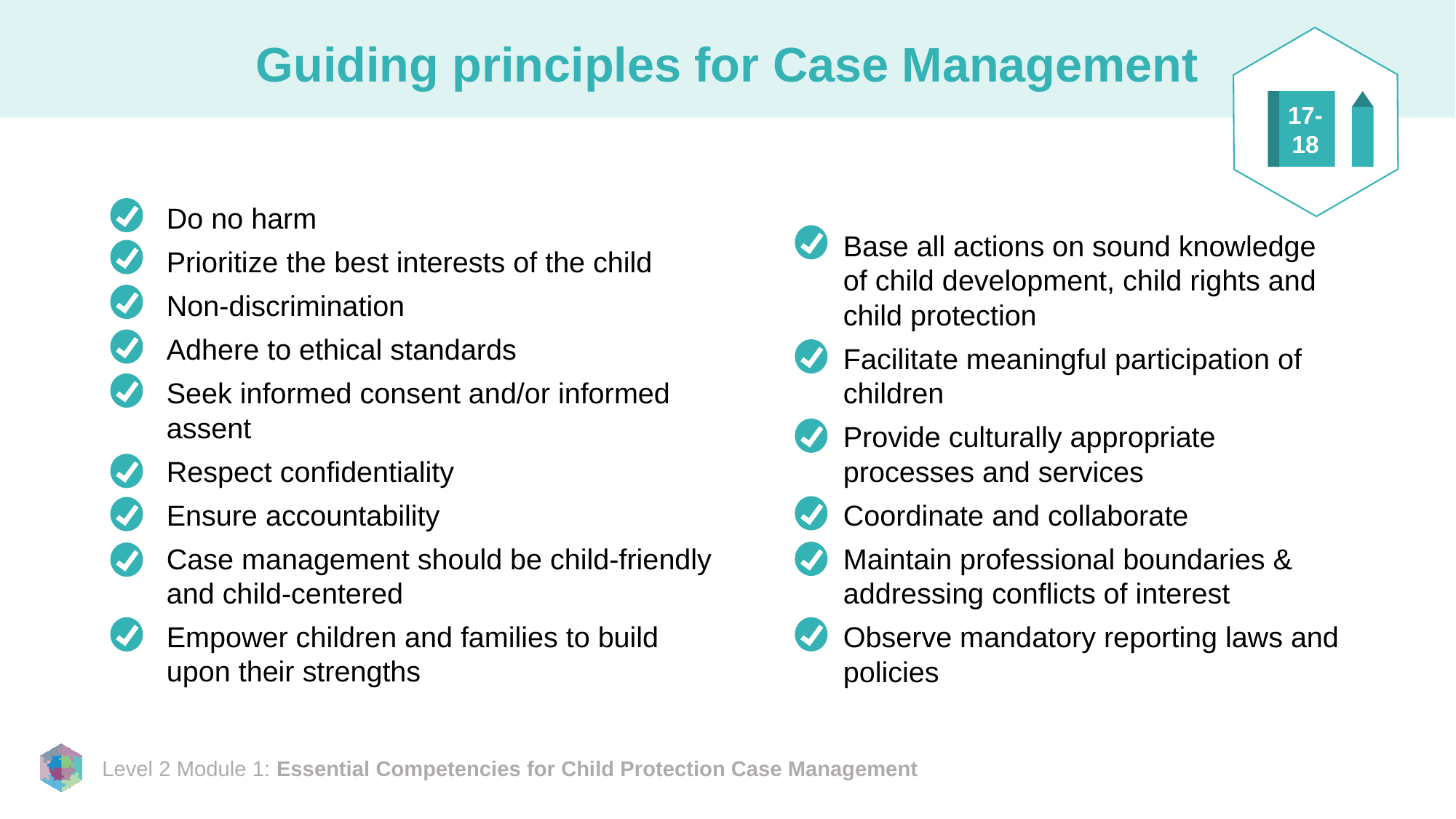

# Guiding principles for Case Management

17-18

Do no harm
Prioritize the best interests of the child
Non-discrimination
Adhere to ethical standards
Seek informed consent and/or informed assent
Respect confidentiality
Ensure accountability
Case management should be child-friendly and child-centered
Empower children and families to build upon their strengths

Base all actions on sound knowledge of child development, child rights and child protection
Facilitate meaningful participation of children
Provide culturally appropriate processes and services
Coordinate and collaborate
Maintain professional boundaries & addressing conflicts of interest
Observe mandatory reporting laws and policies